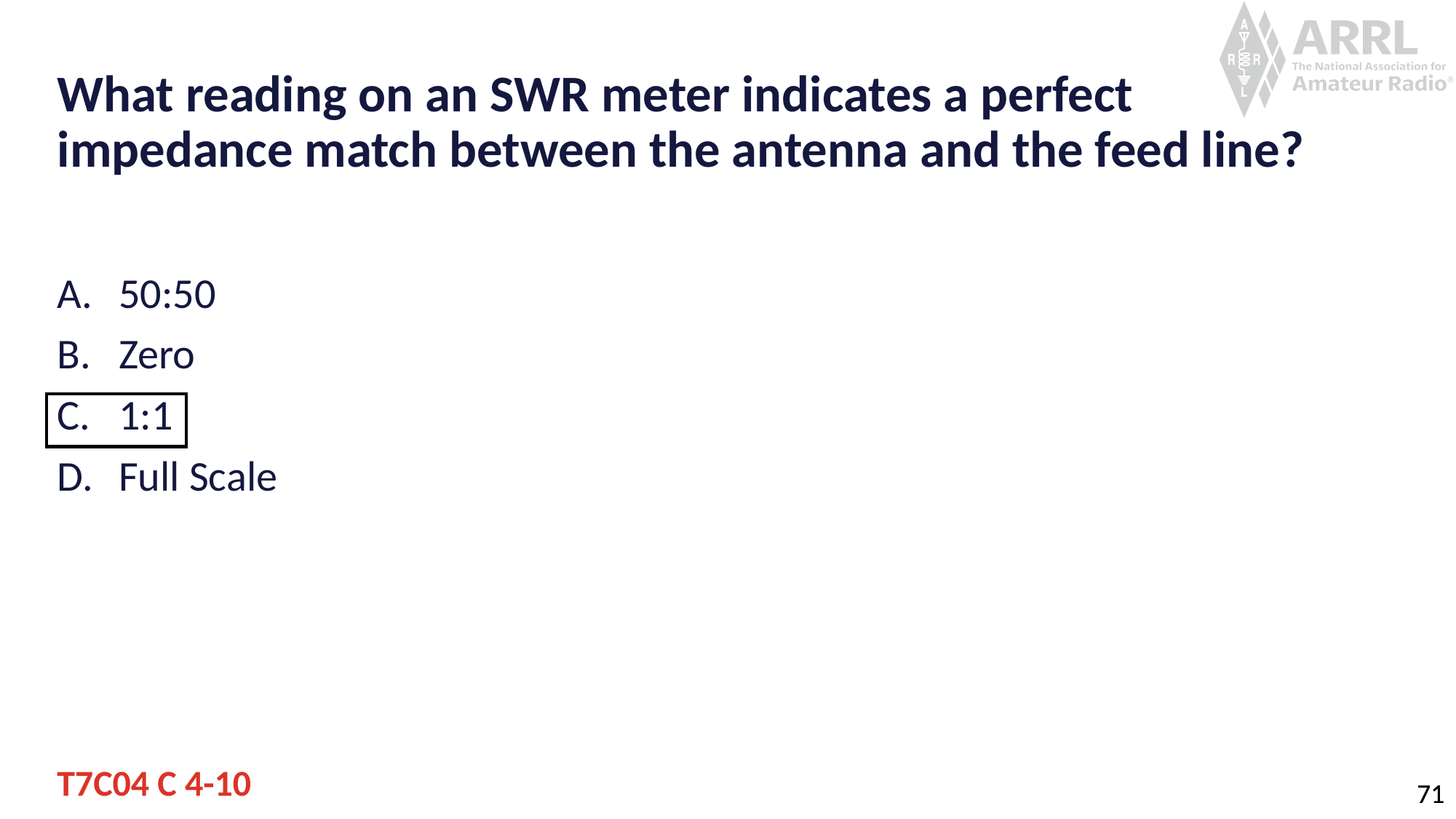

# What reading on an SWR meter indicates a perfect impedance match between the antenna and the feed line?
50:50
Zero
1:1
Full Scale

T7C04 C 4-10